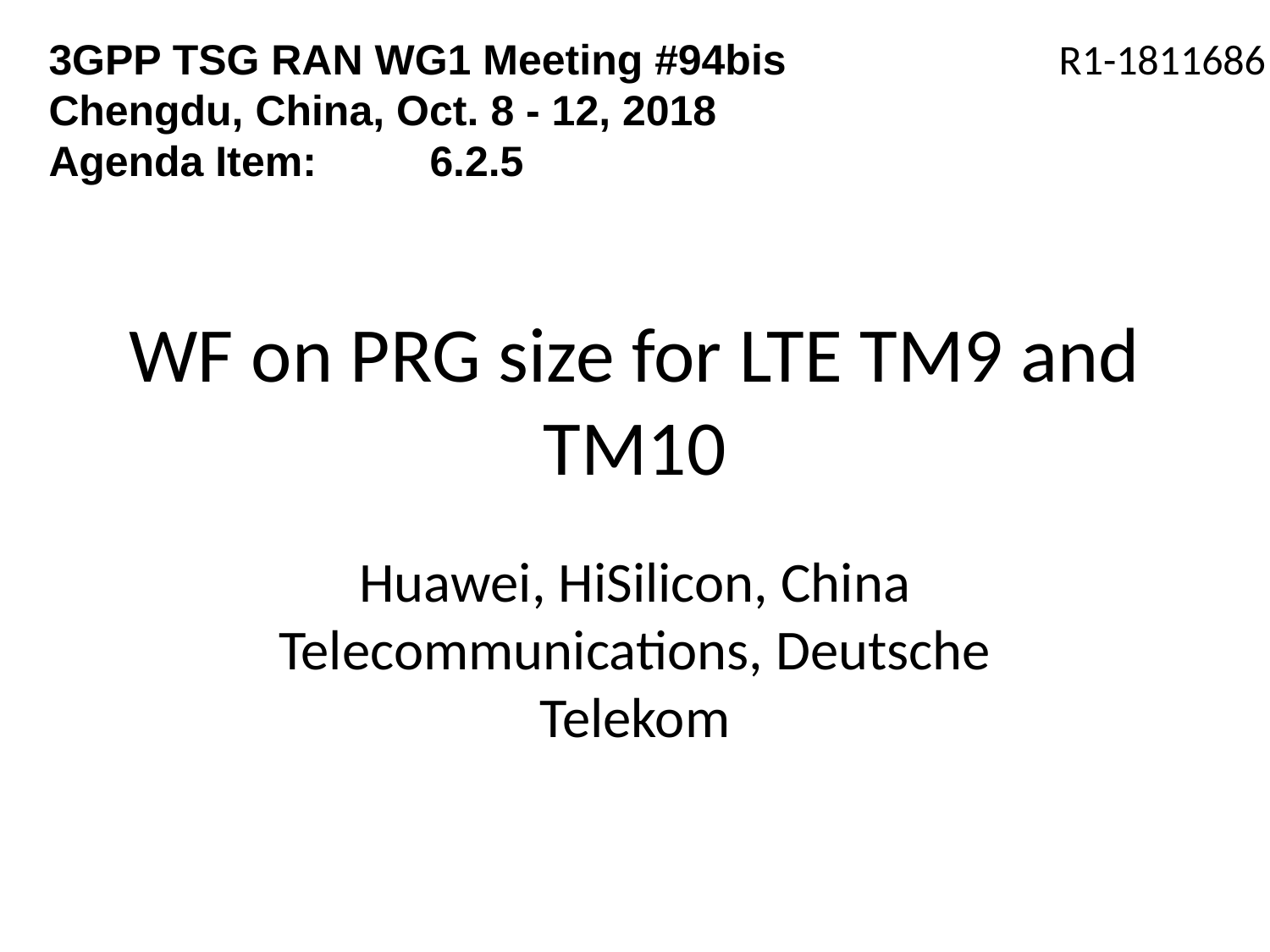

3GPP TSG RAN WG1 Meeting #94bis
Chengdu, China, Oct. 8 - 12, 2018
Agenda Item:	6.2.5
R1-1811686
# WF on PRG size for LTE TM9 and TM10
Huawei, HiSilicon, China Telecommunications, Deutsche Telekom